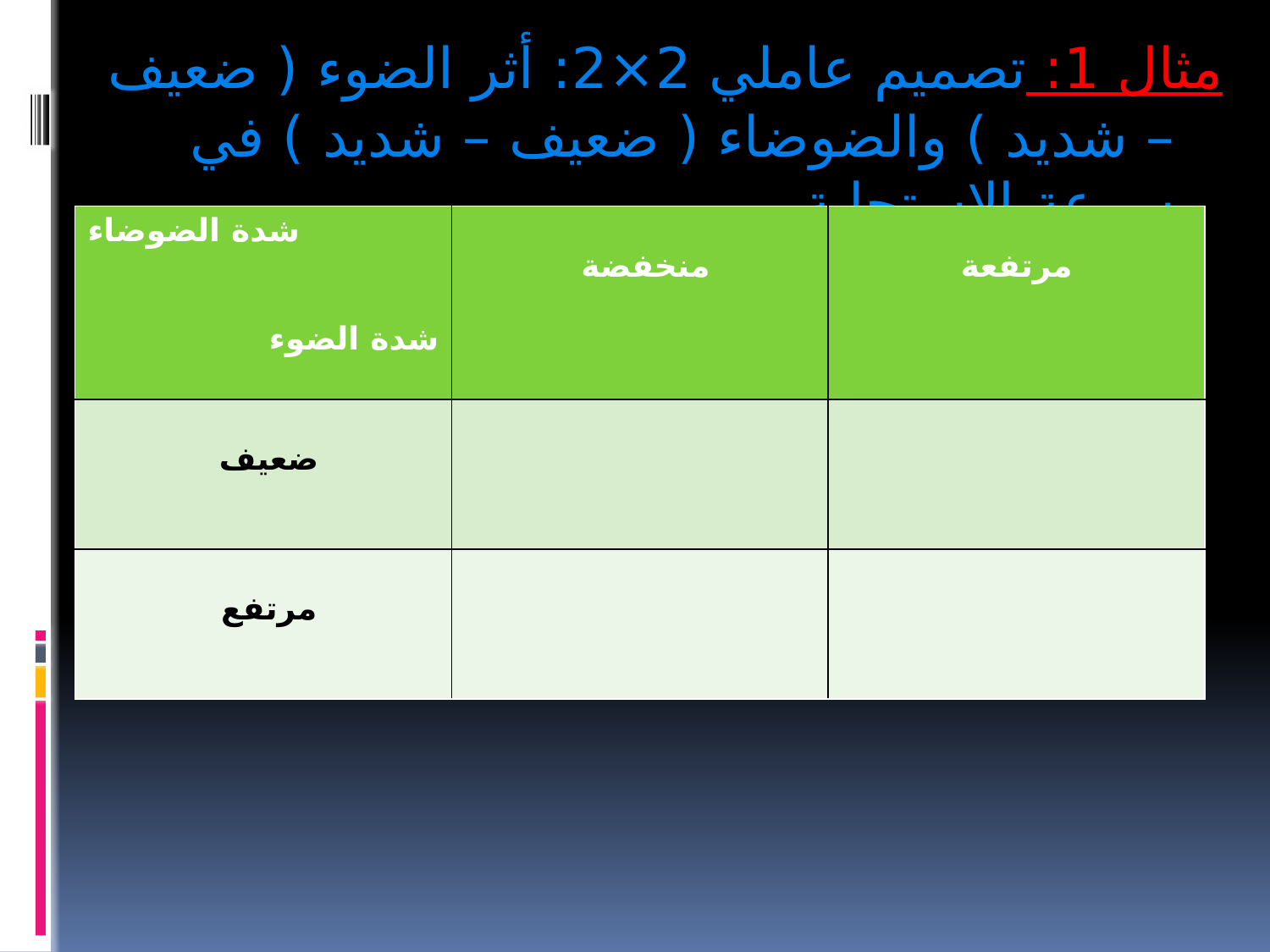

مثال 1: تصميم عاملي 2×2: أثر الضوء ( ضعيف – شديد ) والضوضاء ( ضعيف – شديد ) في سرعة الاستجابة.

| شدة الضوضاء شدة الضوء | منخفضة | مرتفعة |
| --- | --- | --- |
| ضعيف |  |  |
| مرتفع |  |  |